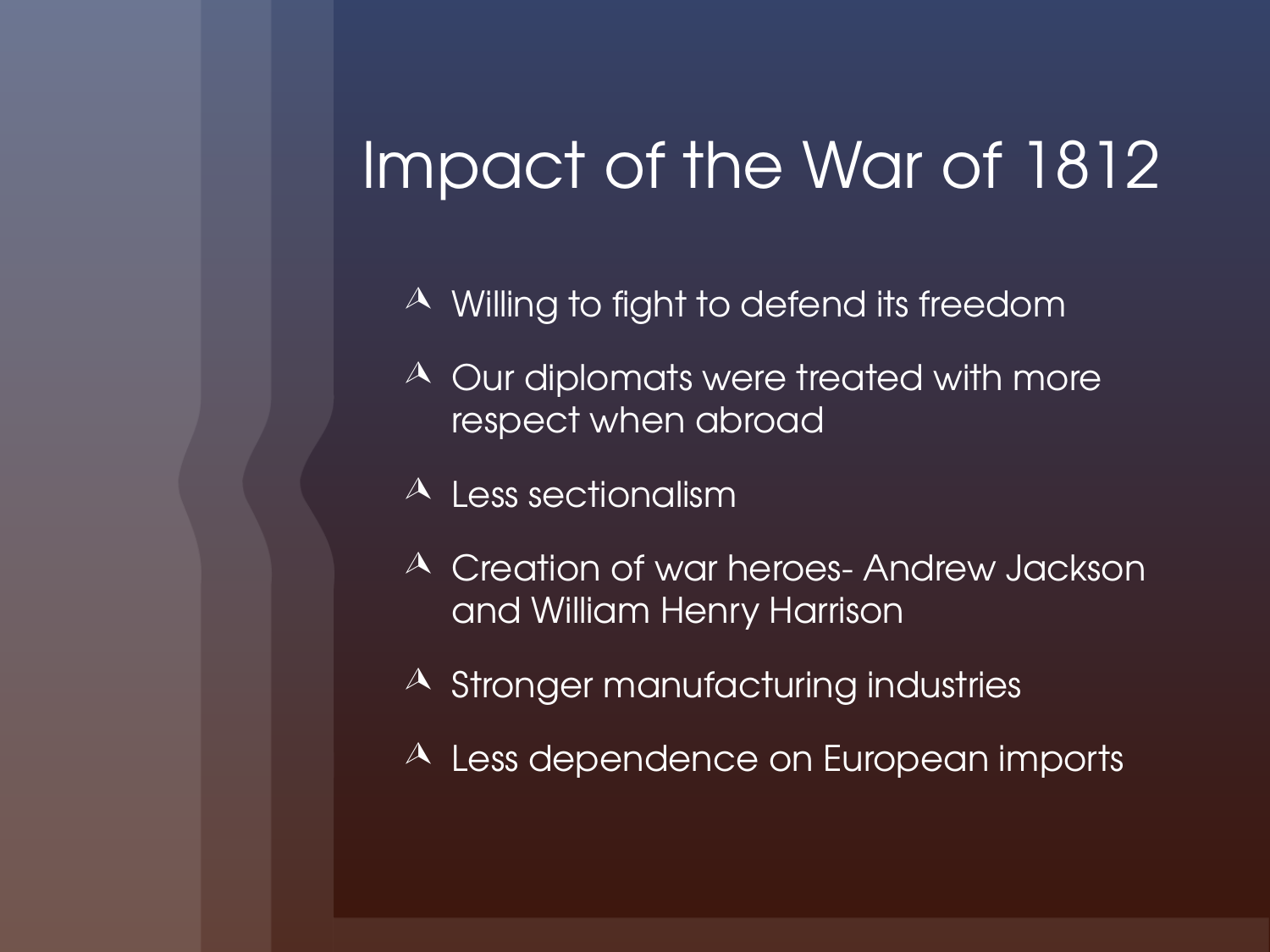

# Impact of the War of 1812
Willing to fight to defend its freedom
Our diplomats were treated with more respect when abroad
Less sectionalism
Creation of war heroes- Andrew Jackson and William Henry Harrison
Stronger manufacturing industries
Less dependence on European imports